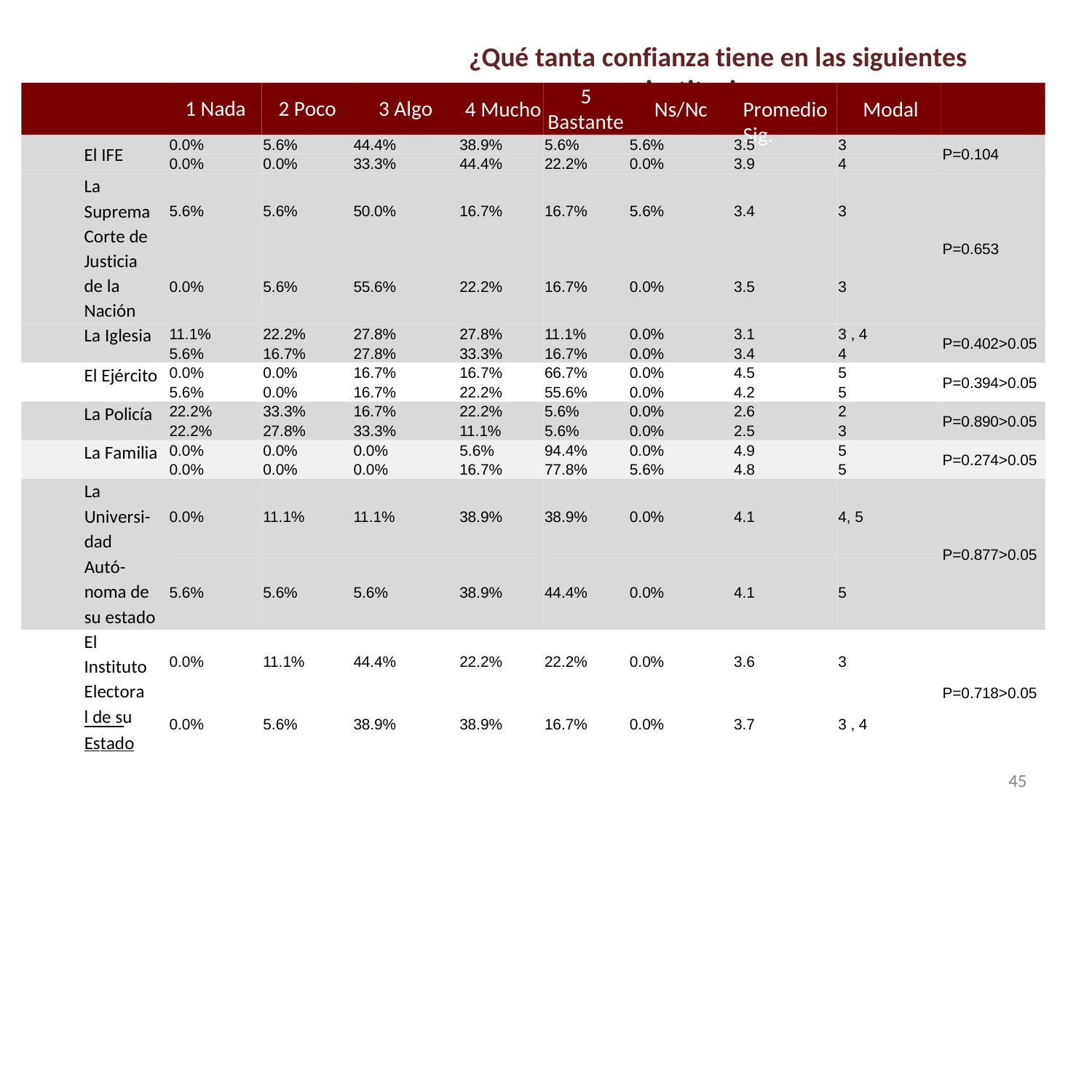

Creencias y religión
# ¿Qué tanta confianza tiene en las siguientes instituciones
5
Bastante

1 Nada
2 Poco
3 Algo
4 Mucho
Ns/Nc
Promedio	Modal	Sig.

0.0%
0.0%
5.6%
0.0%
44.4%
33.3%
38.9%
44.4%
5.6%
22.2%
5.6%
0.0%
3.5
3.9
3
4
El IFE
La Suprema Corte de Justicia de la Nación La Iglesia
P=0.104

5.6%
5.6%
50.0%
16.7%
16.7%
5.6%
3.4
3
P=0.653

0.0%
5.6%
55.6%
22.2%
16.7%
0.0%
3.5
3

11.1%
5.6%
22.2%
16.7%
27.8%
27.8%
27.8%
33.3%
11.1%
16.7%
0.0%
0.0%
3.1
3.4
3 , 4
4
P=0.402>0.05

0.0%
5.6%
0.0%
0.0%
16.7%
16.7%
16.7%
22.2%
66.7%
55.6%
0.0%
0.0%
4.5
4.2
5
5
El Ejército
P=0.394>0.05

22.2%
22.2%
33.3%
27.8%
16.7%
33.3%
22.2%
11.1%
5.6%
5.6%
0.0%
0.0%
2.6
2.5
2
3
La Policía
P=0.890>0.05

0.0%
0.0%
0.0%
0.0%
0.0%
0.0%
5.6%
16.7%
94.4%
77.8%
0.0%
5.6%
4.9
4.8
5
5
La Familia
P=0.274>0.05

La Universi- dad Autó- noma de su estado

0.0%
11.1%
11.1%
38.9%
38.9%
0.0%
4.1
4, 5
P=0.877>0.05

5.6%
5.6%
5.6%
38.9%
44.4%
0.0%
4.1
5
El Instituto Electoral de su
0.0%
11.1%
44.4%
22.2%
22.2%
0.0%
3.6
3
P=0.718>0.05
0.0%
5.6%
38.9%
38.9%
16.7%
0.0%
3.7
3 , 4

Estado
45